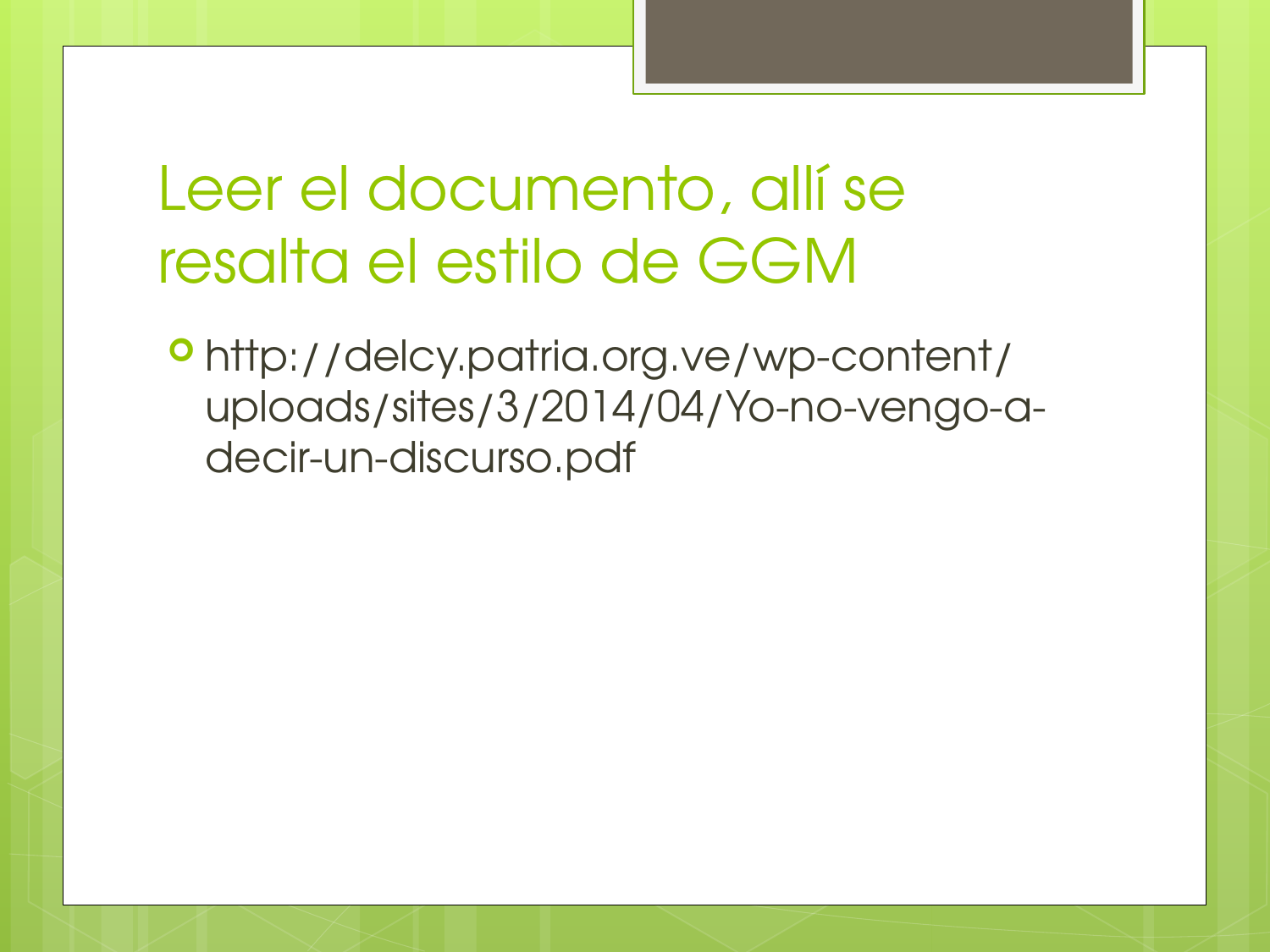

# Leer el documento, allí se resalta el estilo de GGM
http://delcy.patria.org.ve/wp-content/uploads/sites/3/2014/04/Yo-no-vengo-a-decir-un-discurso.pdf